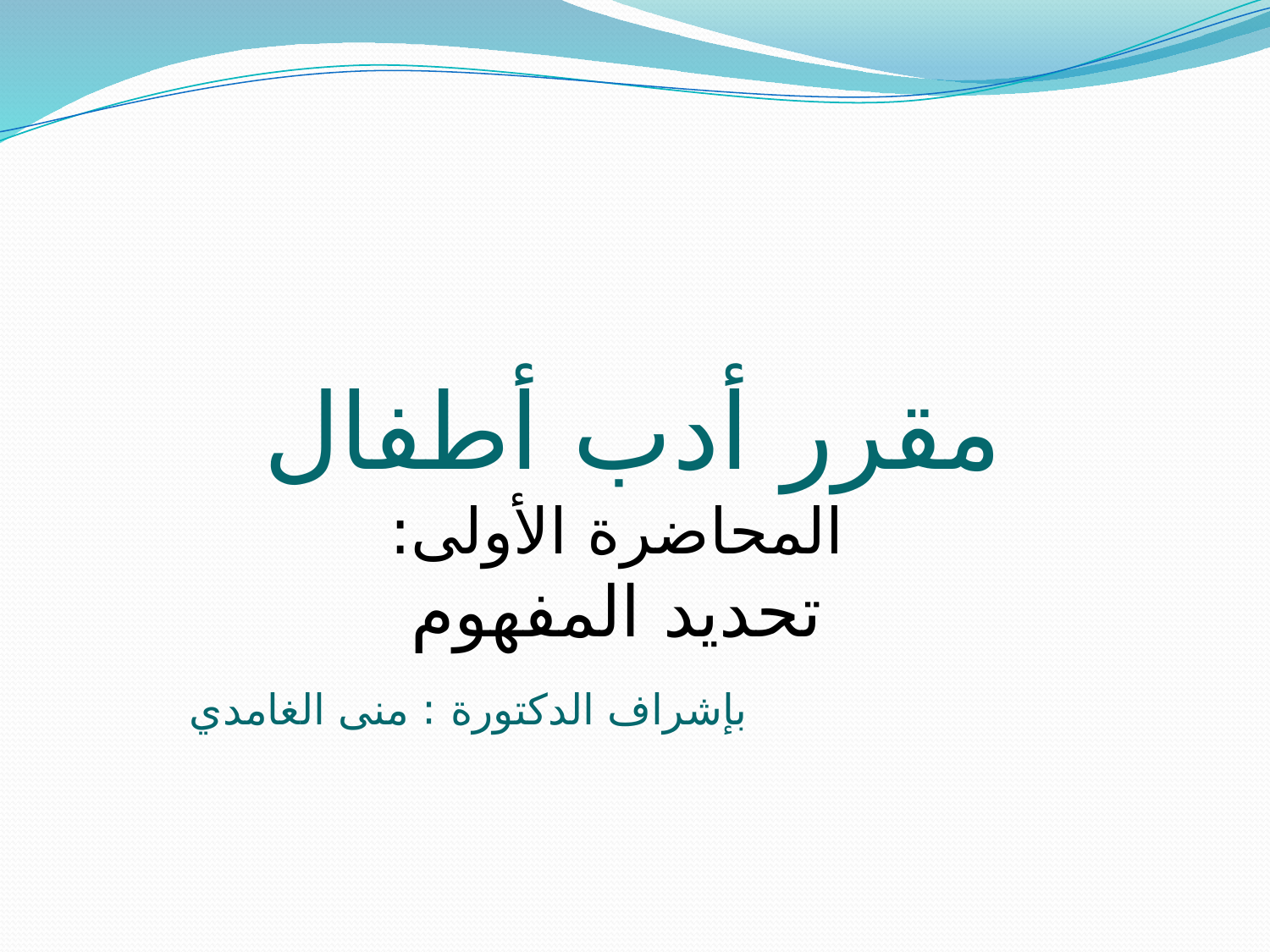

مقرر أدب أطفال
المحاضرة الأولى:
تحديد المفهوم
بإشراف الدكتورة : منى الغامدي